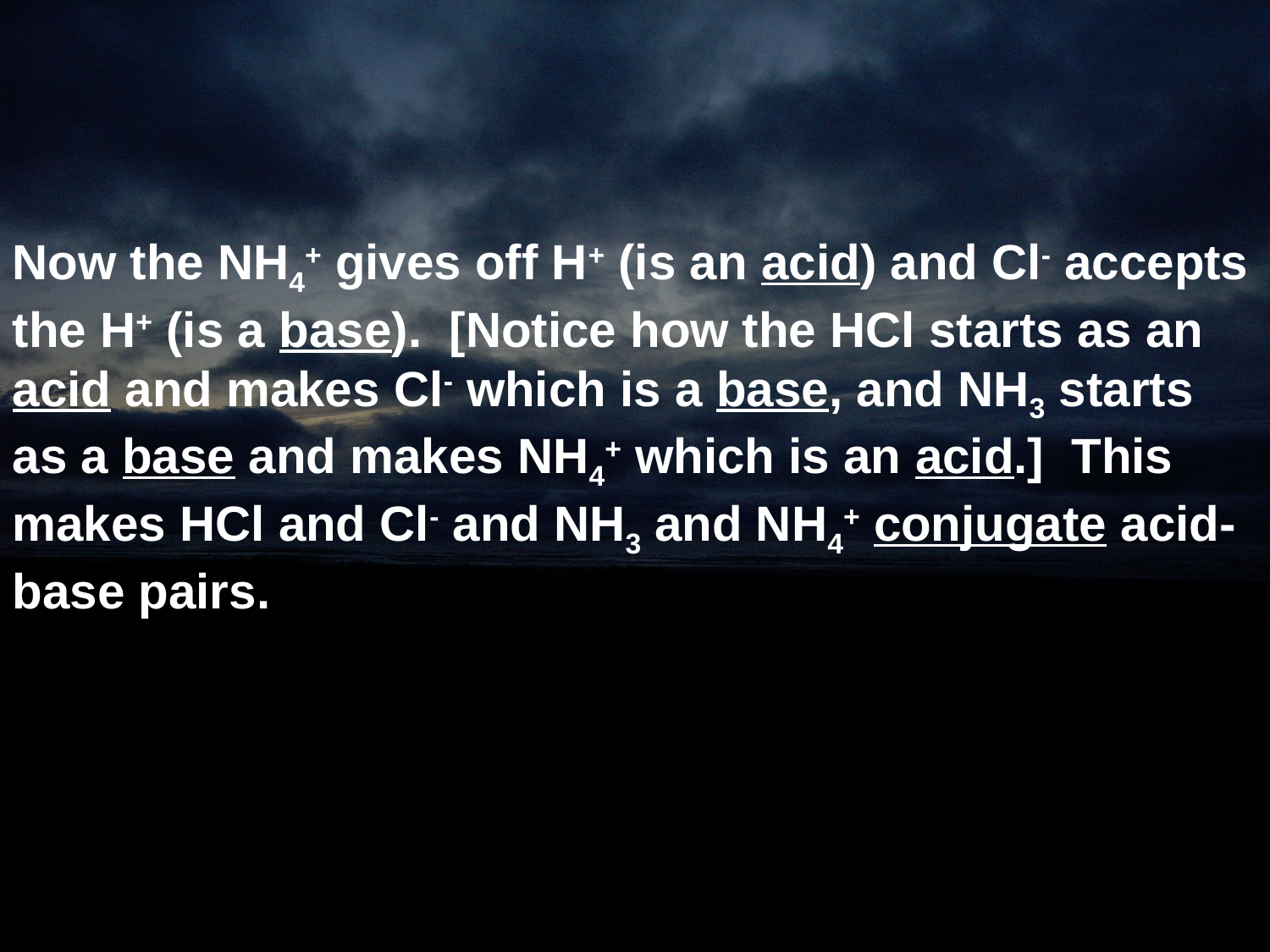

Now the NH4+ gives off H+ (is an acid) and Cl- accepts the H+ (is a base).  [Notice how the HCl starts as an acid and makes Cl- which is a base, and NH3 starts as a base and makes NH4+ which is an acid.]  This makes HCl and Cl- and NH3 and NH4+ conjugate acid-base pairs.